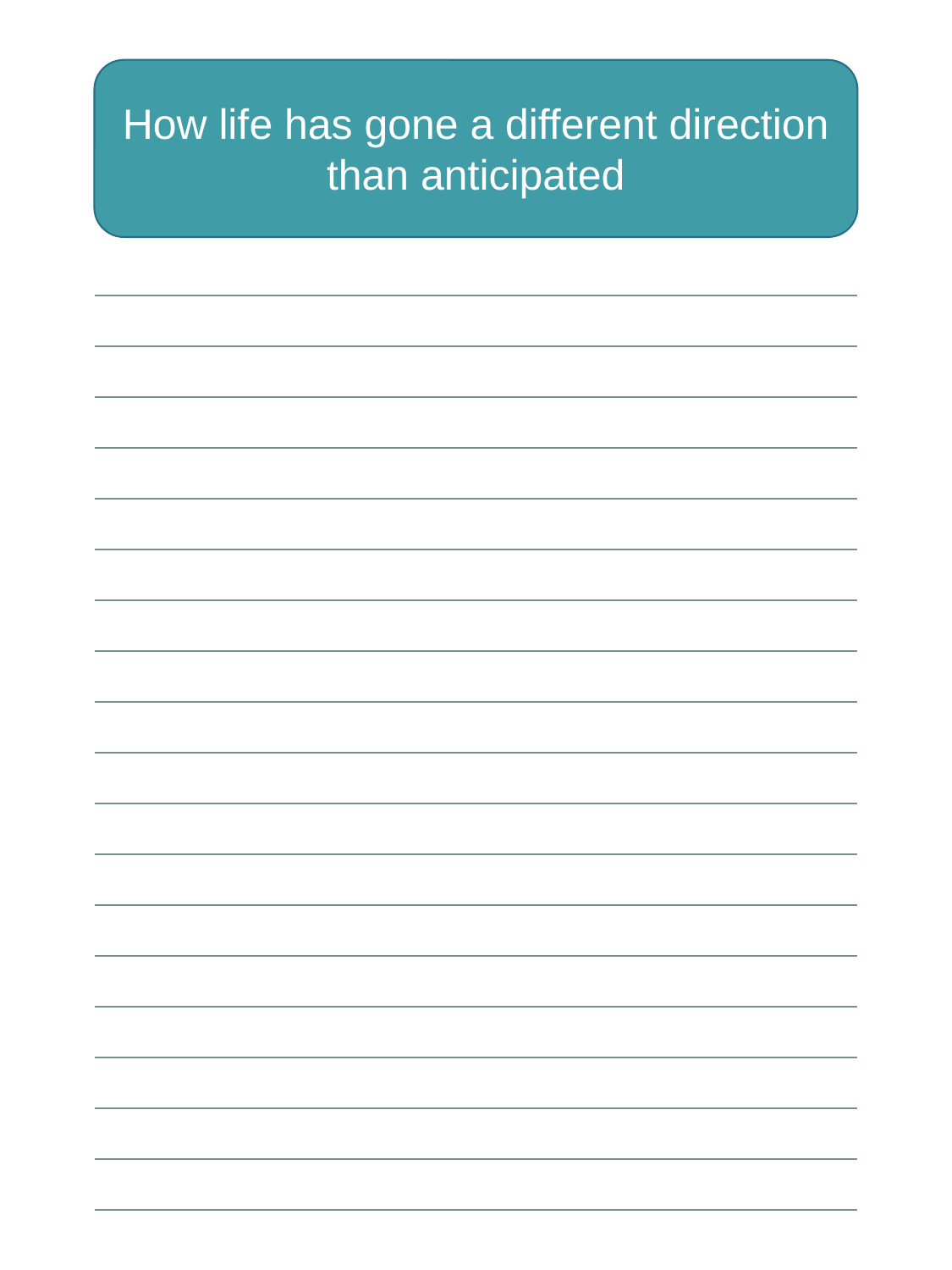

How life has gone a different direction than anticipated
|  |
| --- |
|  |
|  |
|  |
|  |
|  |
|  |
|  |
|  |
|  |
|  |
|  |
|  |
|  |
|  |
|  |
|  |
|  |